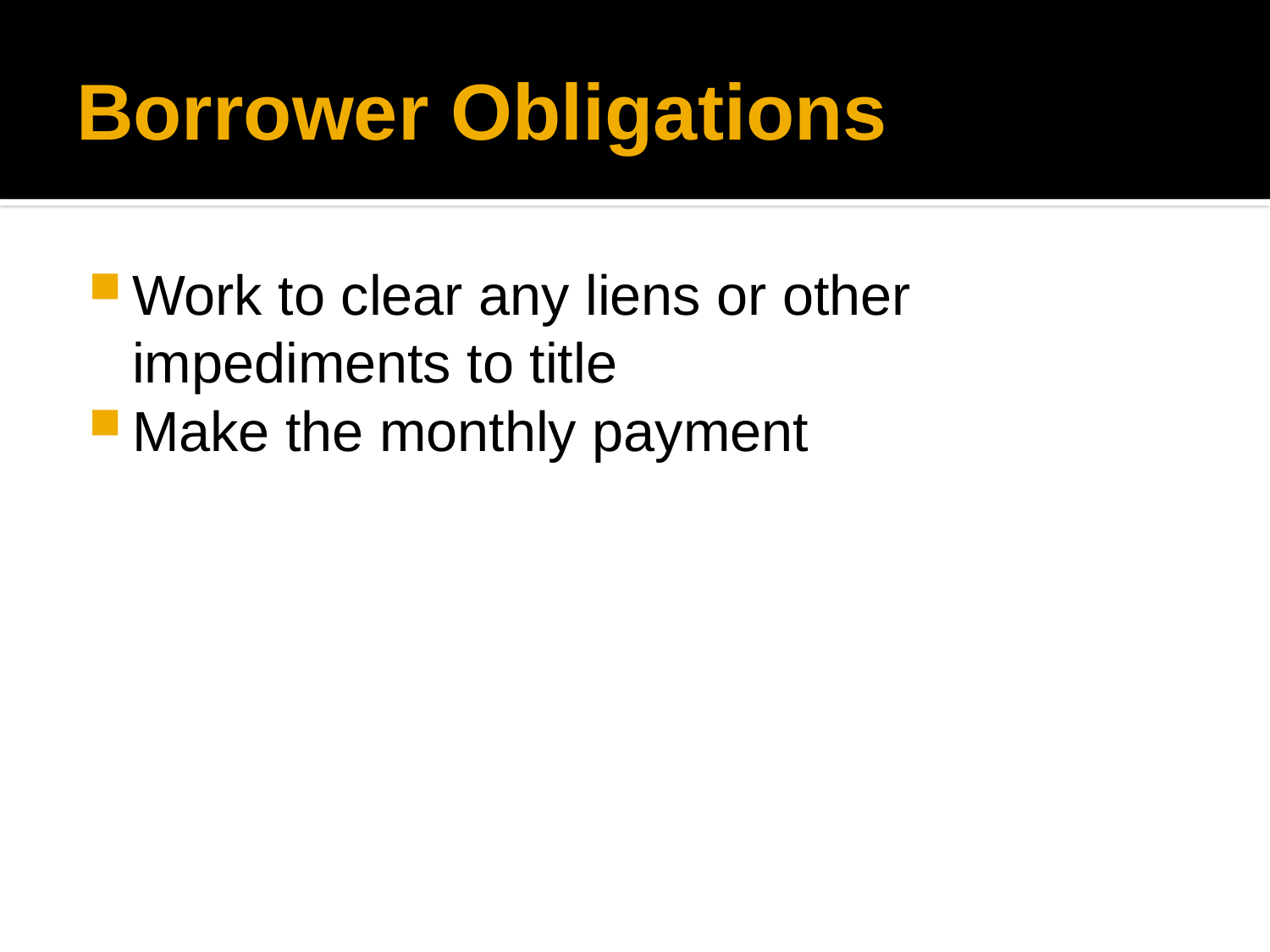

# Borrower Obligations
Work to clear any liens or other impediments to title
Make the monthly payment